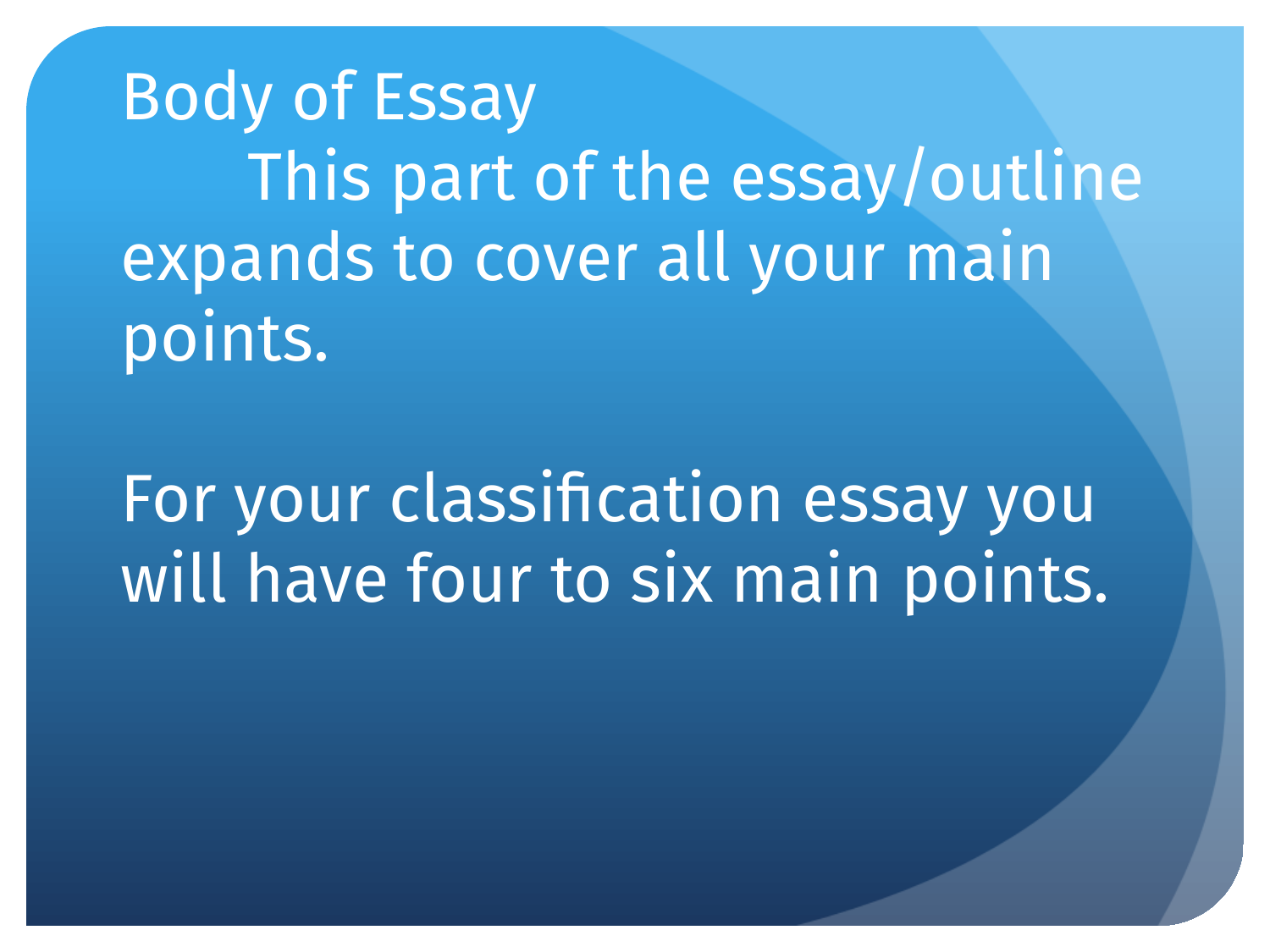

# Body of Essay This part of the essay/outline expands to cover all your main points. For your classification essay you will have four to six main points.